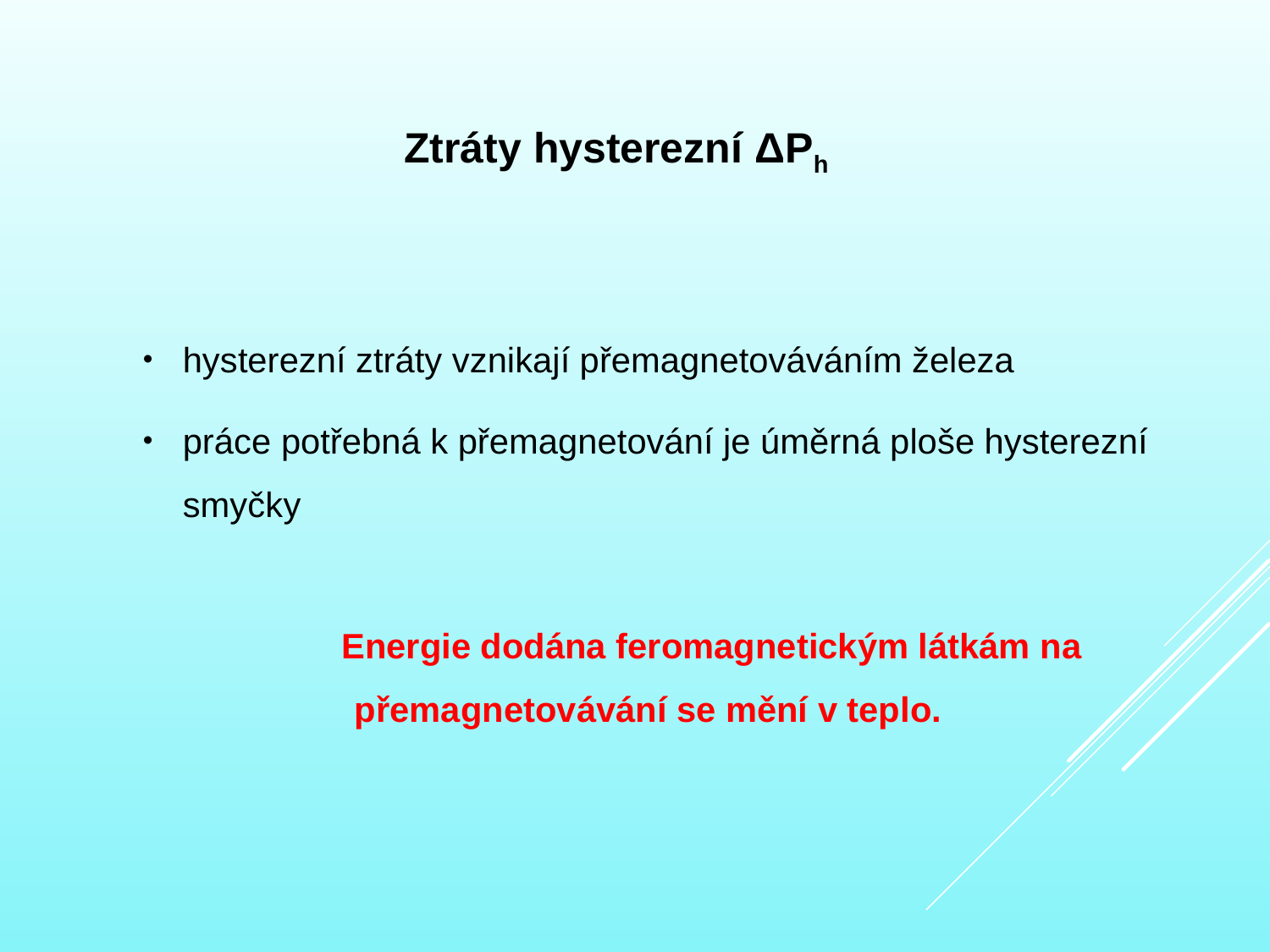

# Ztráty hysterezní ΔPh
hysterezní ztráty vznikají přemagnetováváním železa
práce potřebná k přemagnetování je úměrná ploše hysterezní smyčky

	Energie dodána feromagnetickým látkám na přemagnetovávání se mění v teplo.